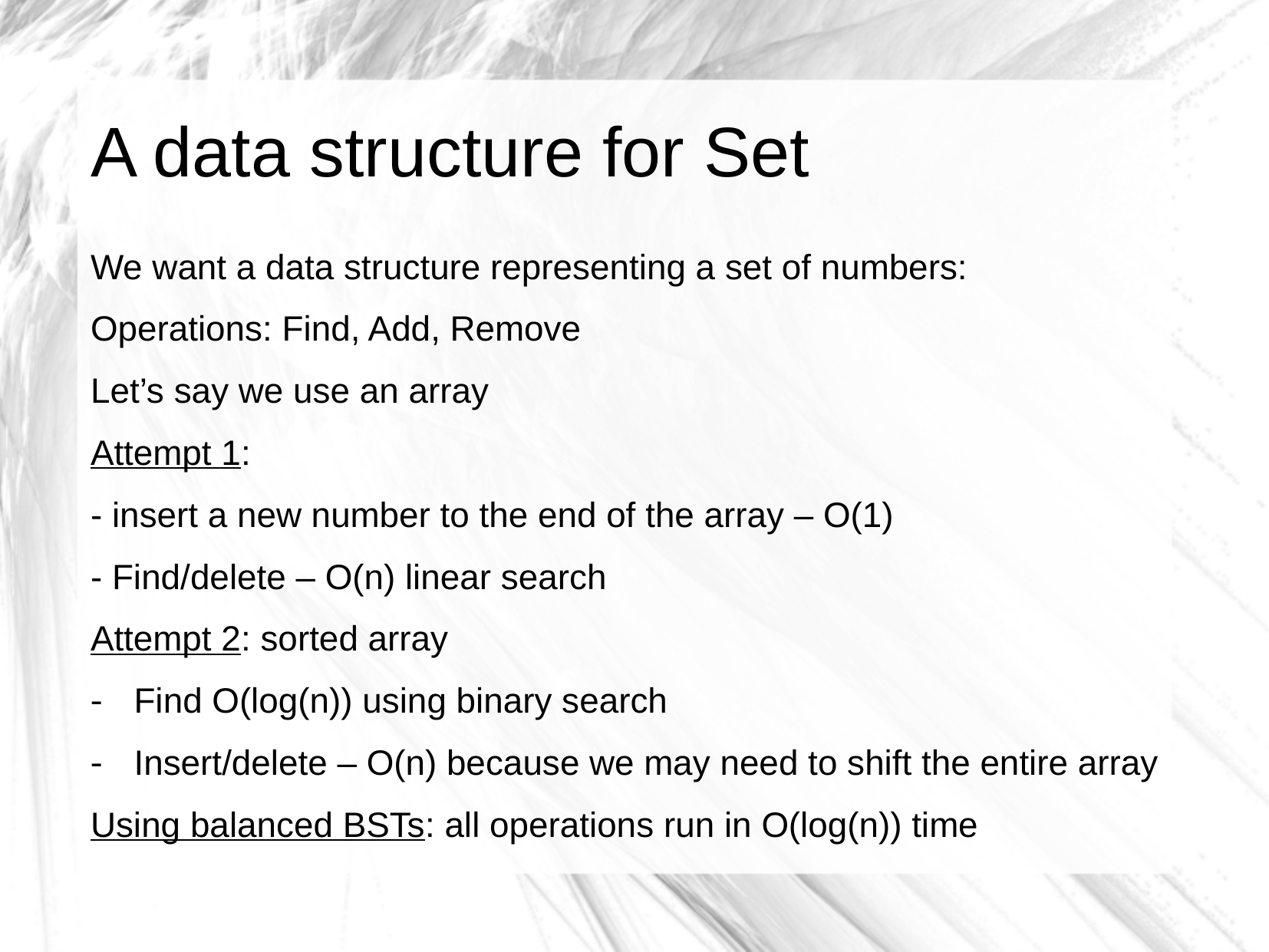

# A data structure for Set
We want a data structure representing a set of numbers:
Operations: Find, Add, Remove
Let’s say we use an array
Attempt 1:
- insert a new number to the end of the array – O(1)
- Find/delete – O(n) linear search
Attempt 2: sorted array
Find O(log(n)) using binary search
Insert/delete – O(n) because we may need to shift the entire array
Using balanced BSTs: all operations run in O(log(n)) time